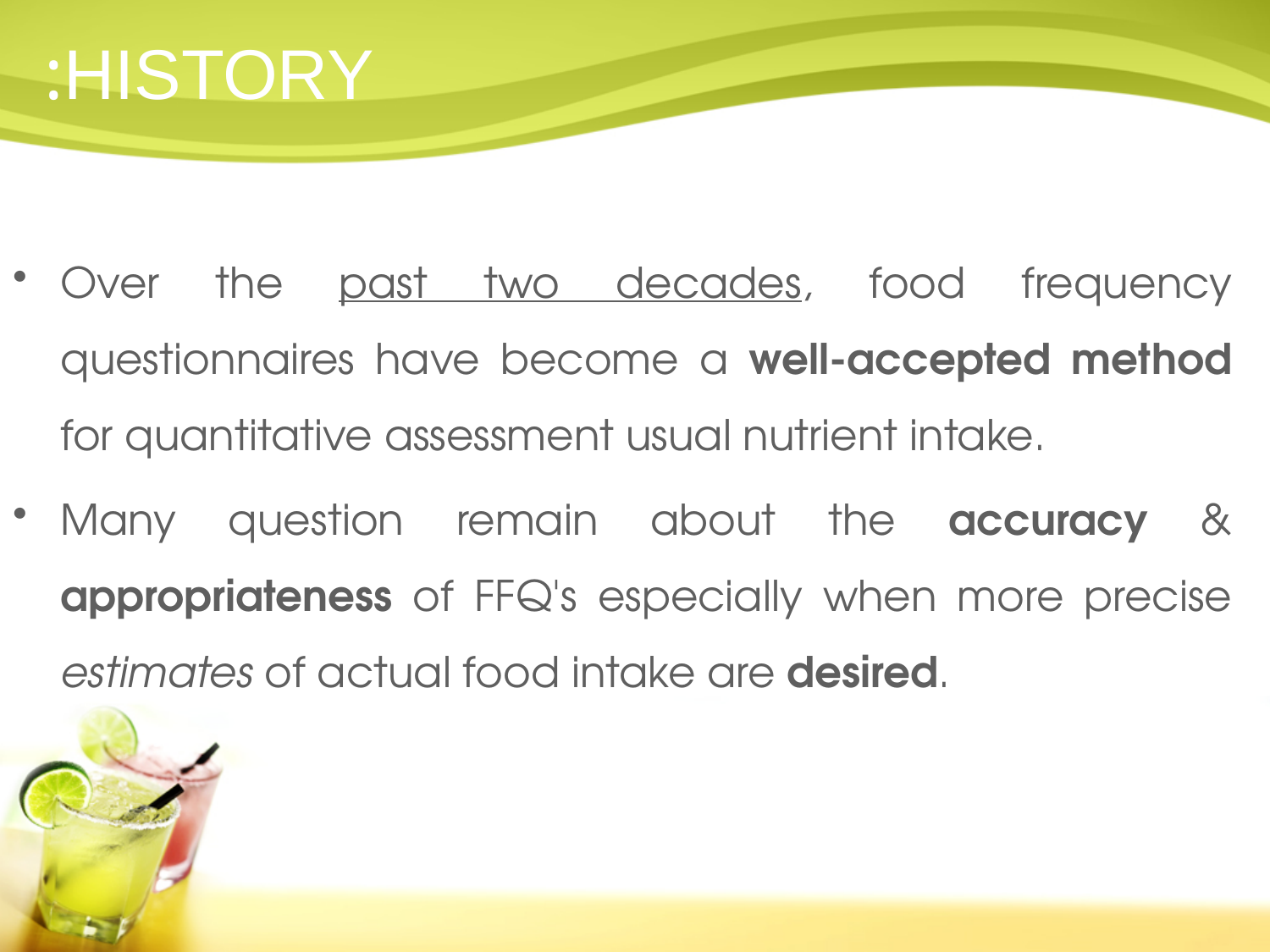

# HISTORY:
Over the past two decades, food frequency questionnaires have become a well-accepted method for quantitative assessment usual nutrient intake.
Many question remain about the accuracy & appropriateness of FFQ's especially when more precise estimates of actual food intake are desired.